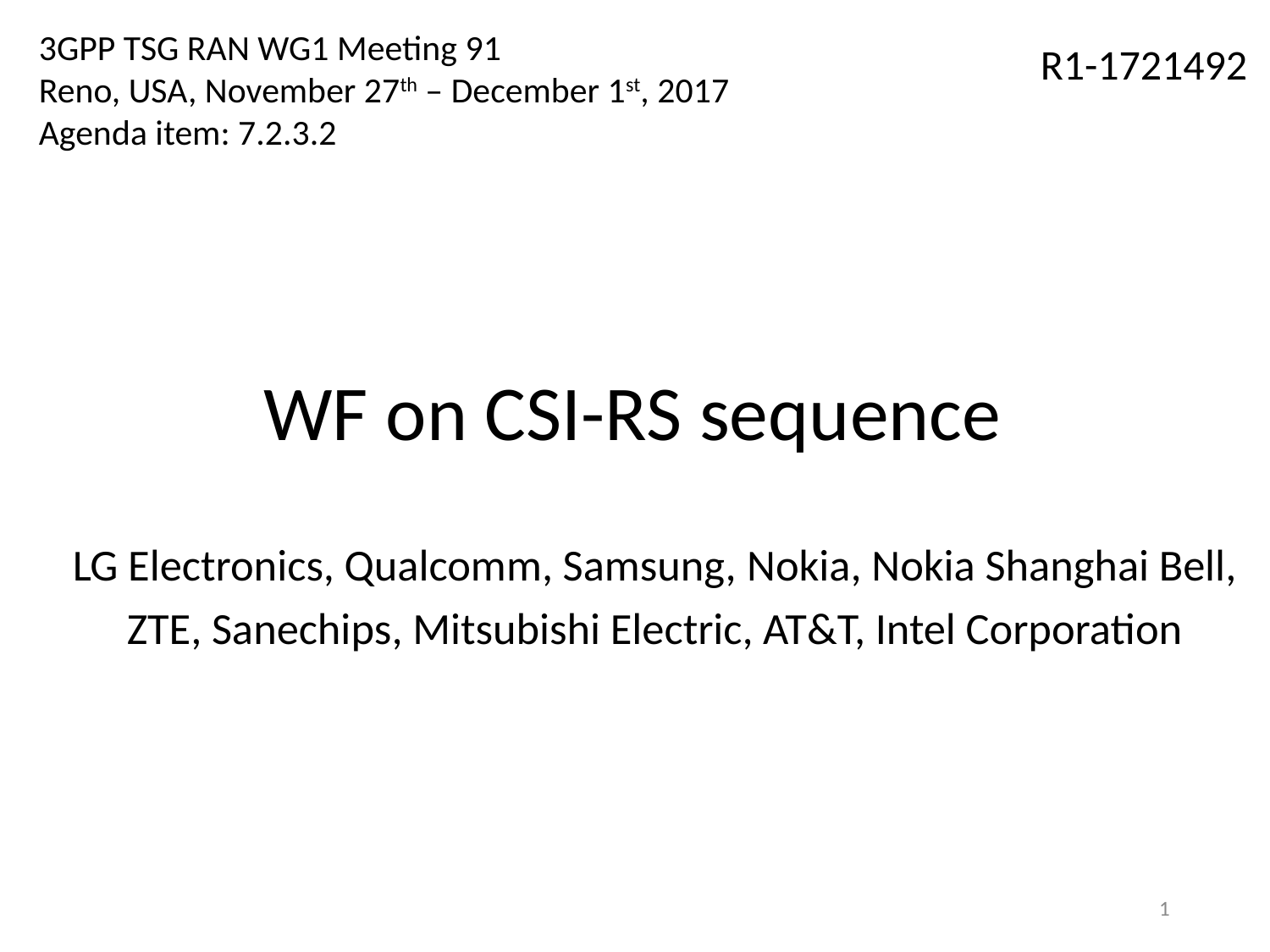

3GPP TSG RAN WG1 Meeting 91
Reno, USA, November 27th – December 1st, 2017
Agenda item: 7.2.3.2
R1-1721492
# WF on CSI-RS sequence
LG Electronics, Qualcomm, Samsung, Nokia, Nokia Shanghai Bell,
ZTE, Sanechips, Mitsubishi Electric, AT&T, Intel Corporation
1